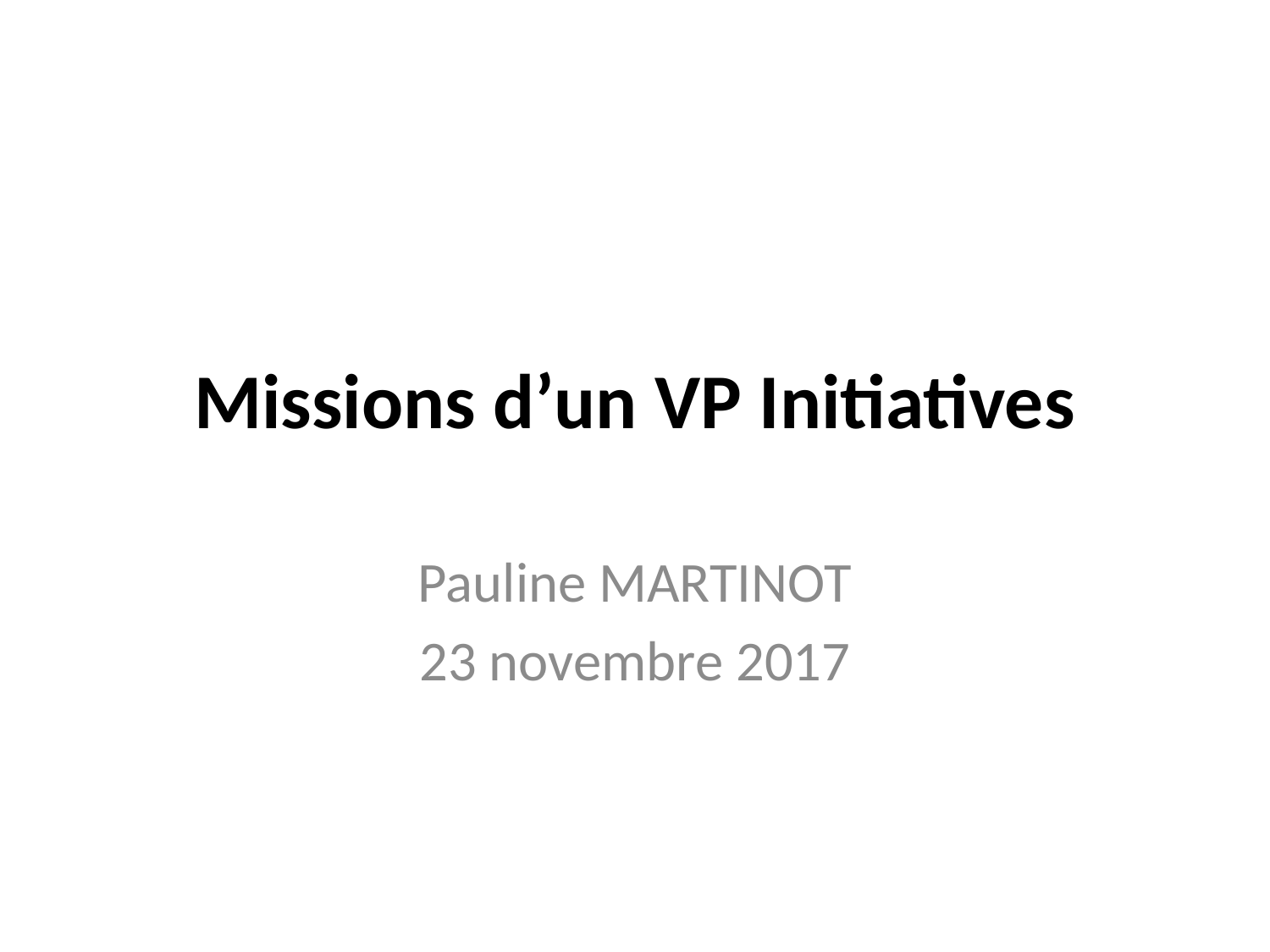

# Missions d’un VP Initiatives
Pauline MARTINOT
23 novembre 2017